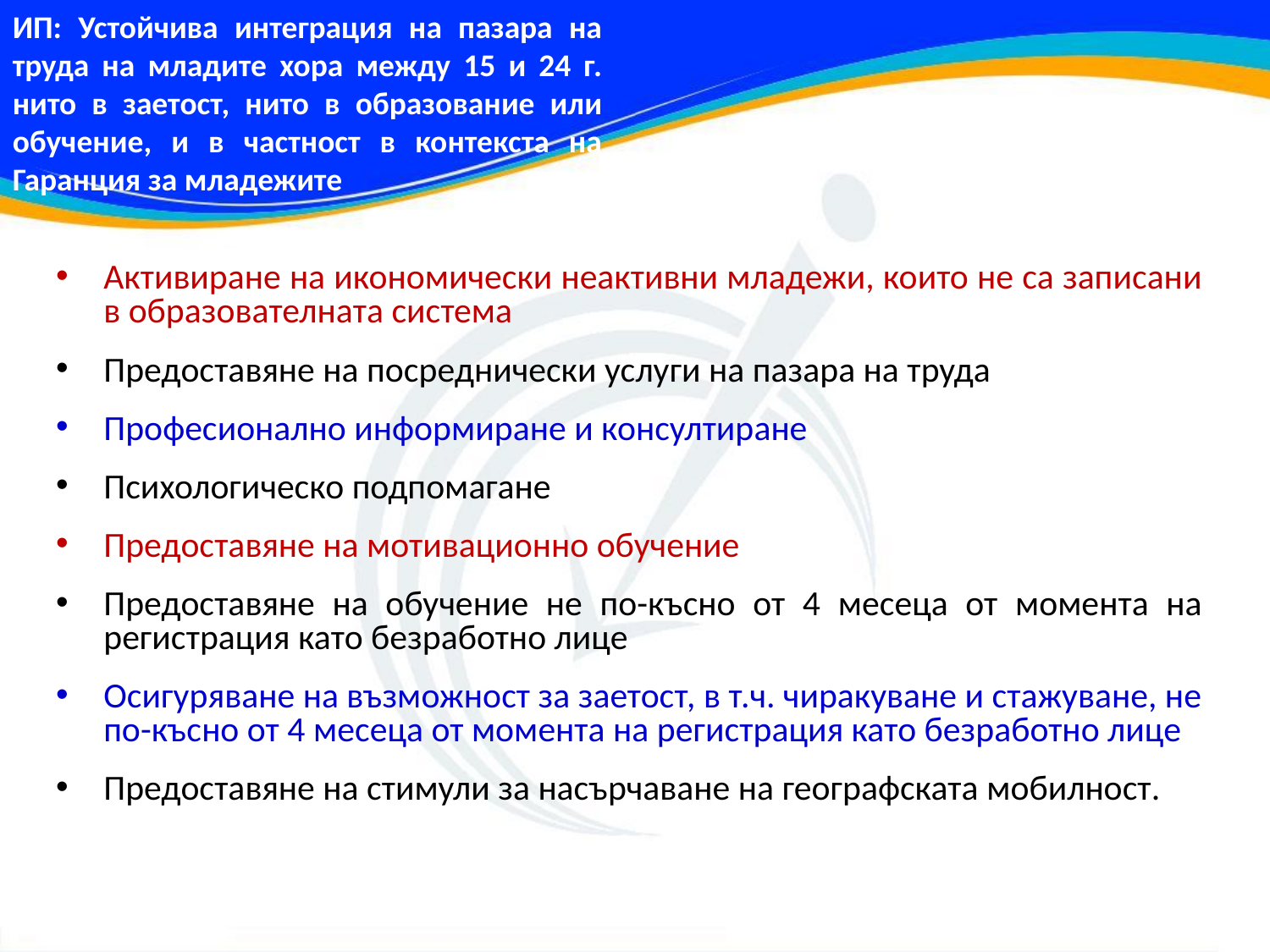

ИП: Устойчива интеграция на пазара на труда на младите хора между 15 и 24 г. нито в заетост, нито в образование или обучение, и в частност в контекста на Гаранция за младежите

Активиране на икономически неактивни младежи, които не са записани в образователната система
Предоставяне на посреднически услуги на пазара на труда
Професионално информиране и консултиране
Психологическо подпомагане
Предоставяне на мотивационно обучение
Предоставяне на обучение не по-късно от 4 месеца от момента на регистрация като безработно лице
Осигуряване на възможност за заетост, в т.ч. чиракуване и стажуване, не по-късно от 4 месеца от момента на регистрация като безработно лице
Предоставяне на стимули за насърчаване на географската мобилност.